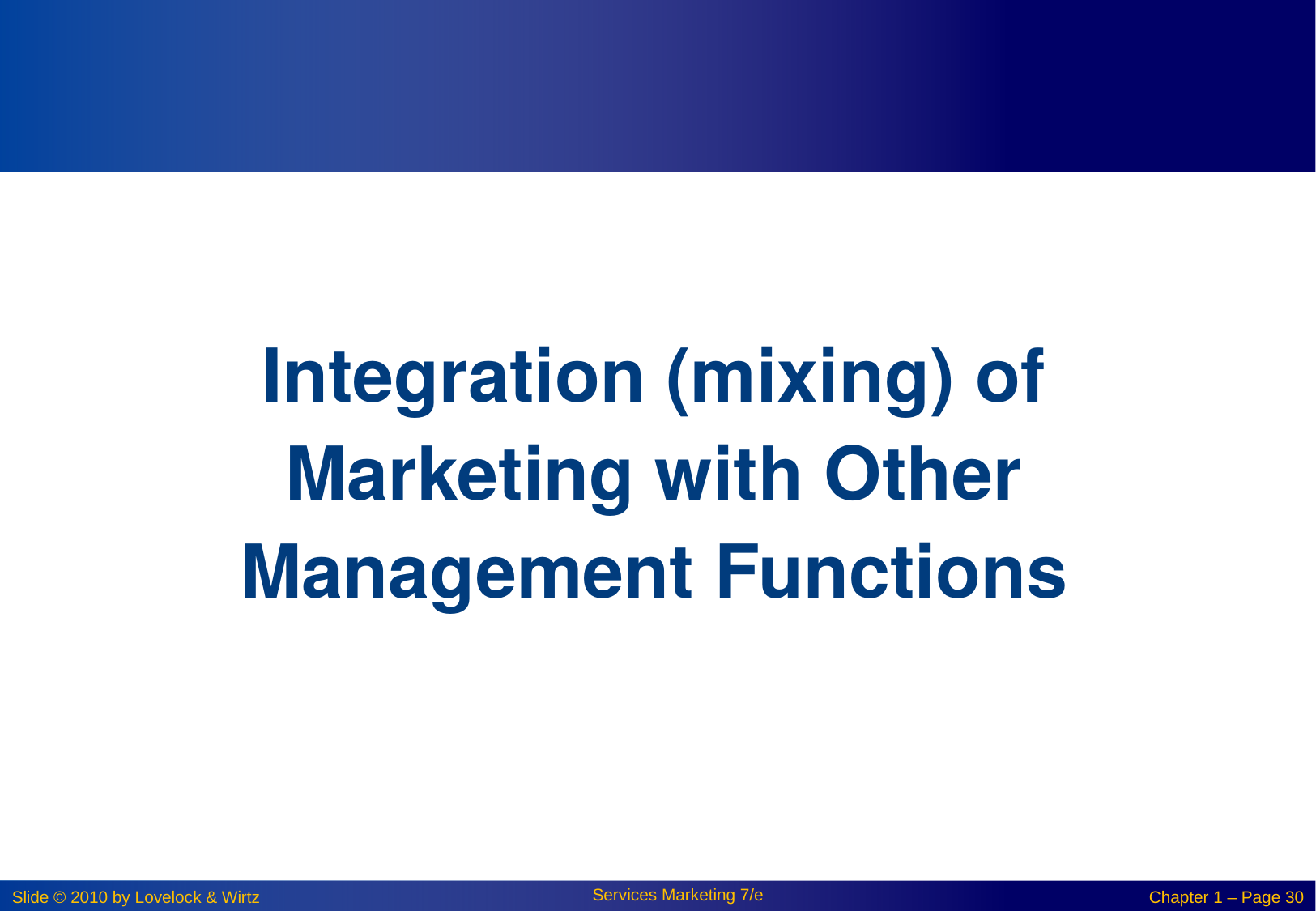

Integration (mixing) of Marketing with Other Management Functions